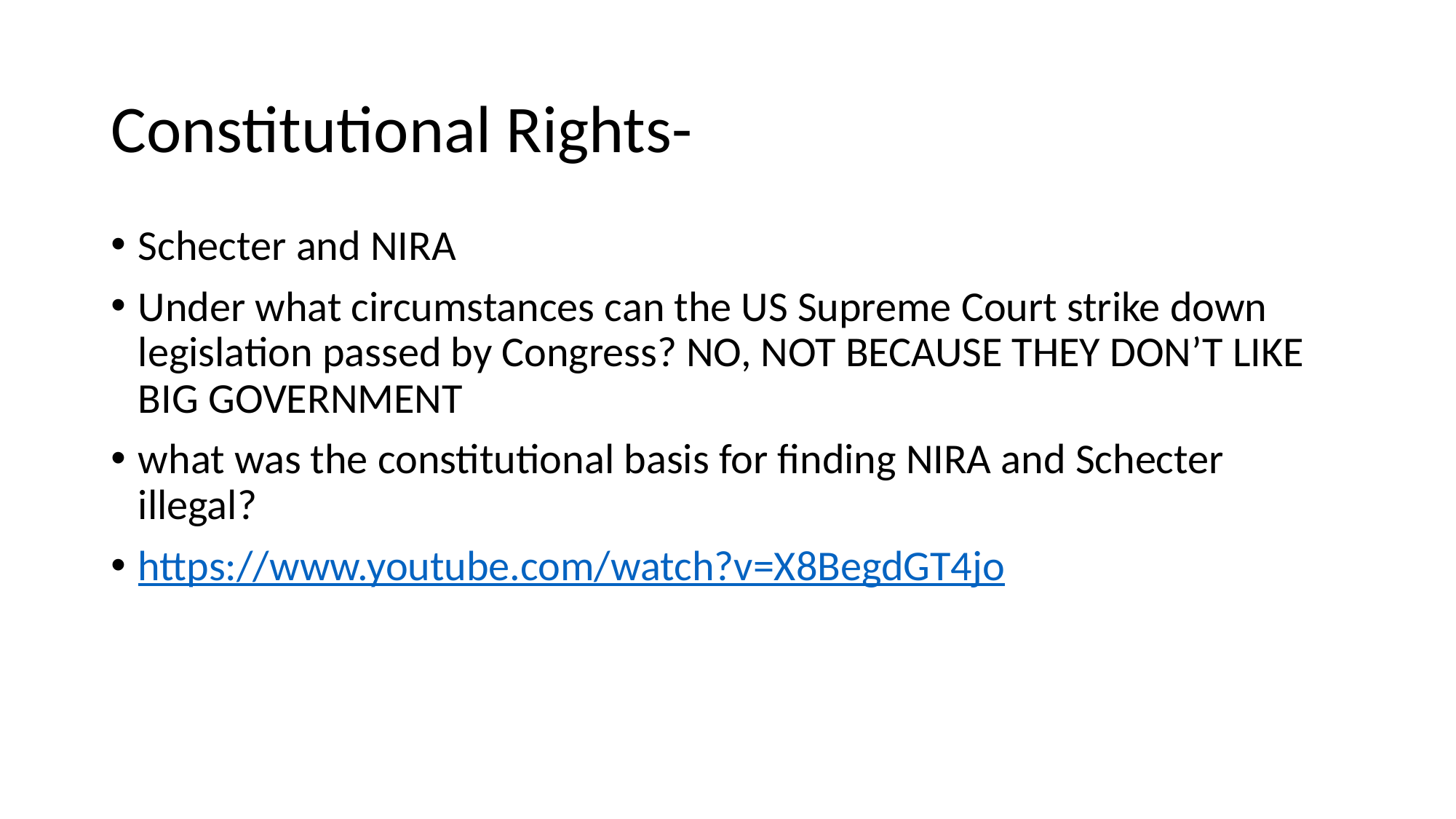

# Constitutional Rights-
Schecter and NIRA
Under what circumstances can the US Supreme Court strike down legislation passed by Congress? NO, NOT BECAUSE THEY DON’T LIKE BIG GOVERNMENT
what was the constitutional basis for finding NIRA and Schecter illegal?
https://www.youtube.com/watch?v=X8BegdGT4jo